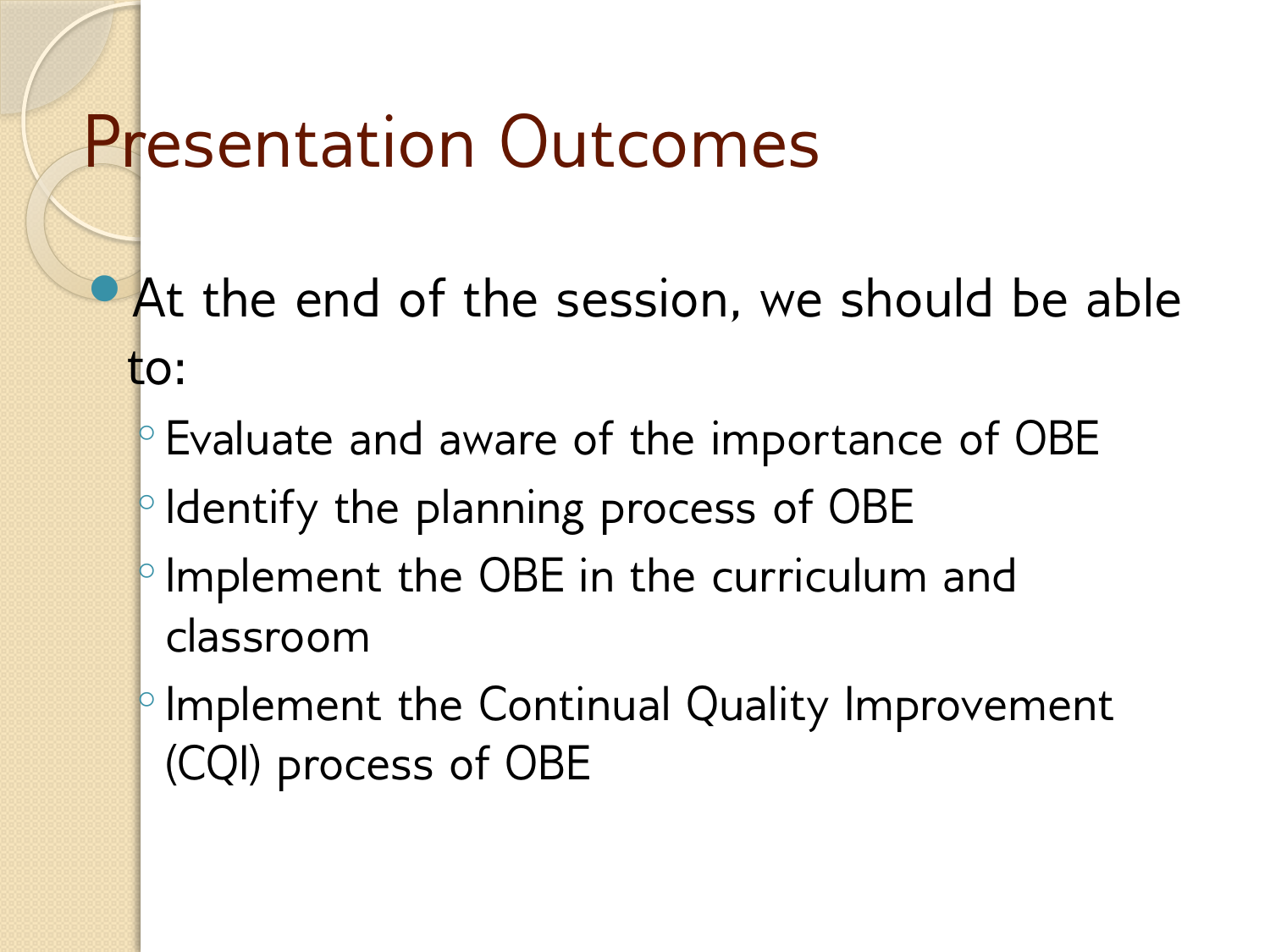

# Presentation Outcomes
At the end of the session, we should be able to:
Evaluate and aware of the importance of OBE
Identify the planning process of OBE
Implement the OBE in the curriculum and classroom
Implement the Continual Quality Improvement (CQI) process of OBE